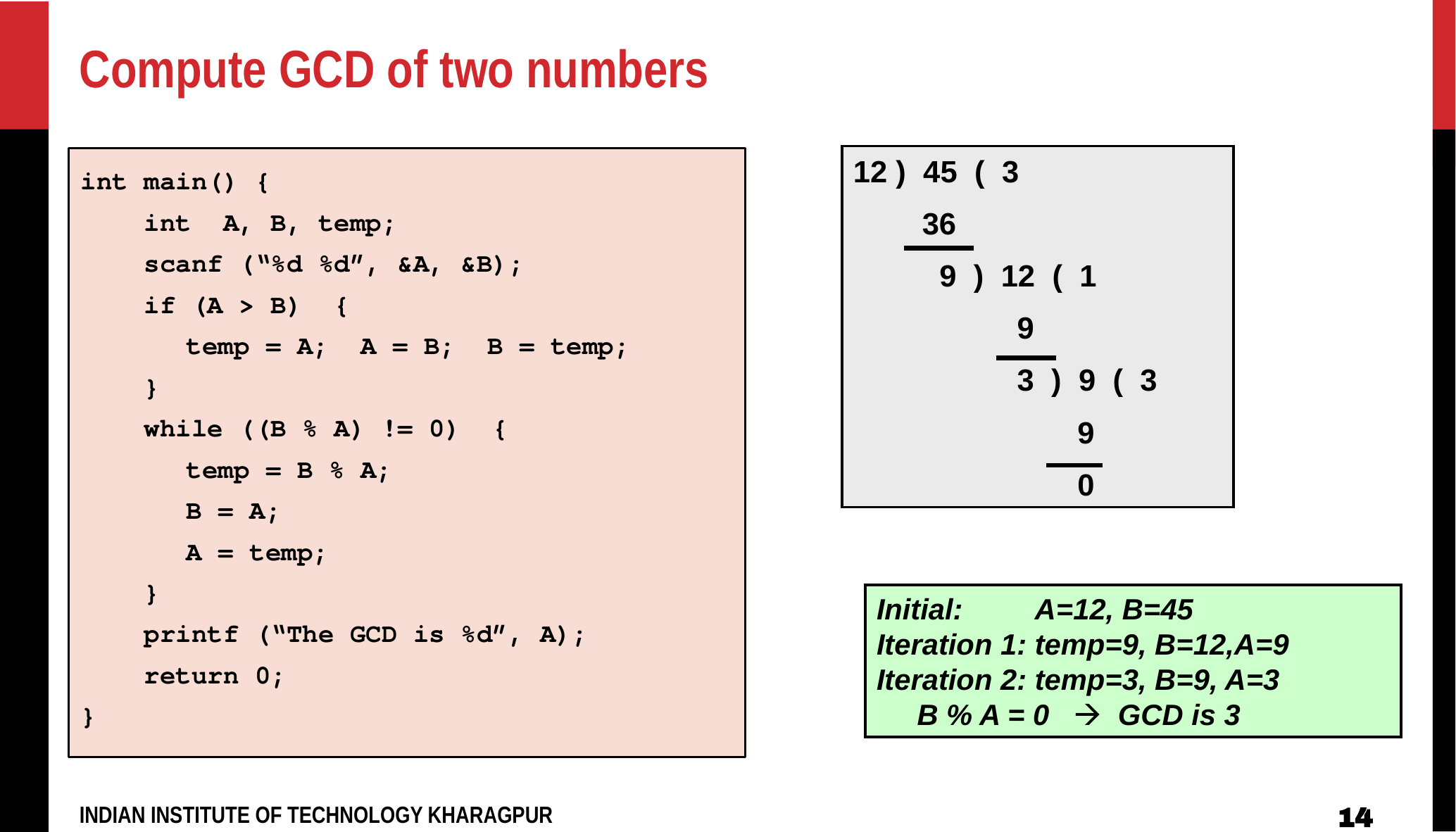

# Compute GCD of two numbers
12 )  45  (  3
        36
          9  )  12  (  1
                   9
                   3  )  9  (  3
                          9
                          0
int main() {
    int  A, B, temp;
    scanf (“%d %d”, &A, &B);
    if (A > B)  {
temp = A;  A = B;  B = temp;
    }
    while ((B % A) != 0)  {
temp = B % A;
B = A;
A = temp;
    }
    printf (“The GCD is %d”, A);
    return 0;
}
Initial:         A=12, B=45
Iteration 1: temp=9, B=12,A=9
Iteration 2: temp=3, B=9, A=3
     B % A = 0   🡪  GCD is 3
14
INDIAN INSTITUTE OF TECHNOLOGY KHARAGPUR